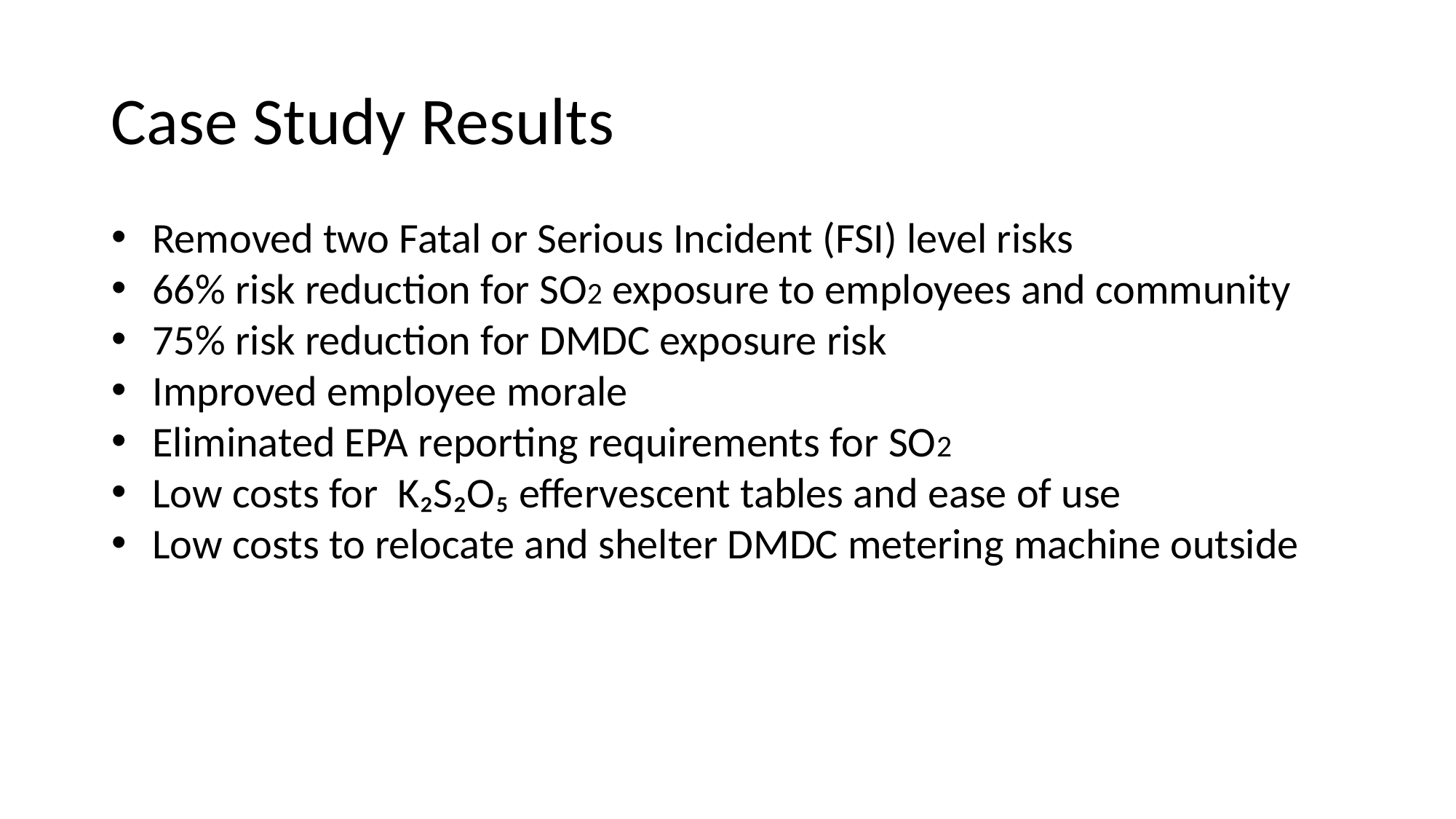

# Case Study Results
Removed two Fatal or Serious Incident (FSI) level risks
66% risk reduction for SO2 exposure to employees and community
75% risk reduction for DMDC exposure risk
Improved employee morale
Eliminated EPA reporting requirements for SO2
Low costs for  K₂S₂O₅ effervescent tables and ease of use
Low costs to relocate and shelter DMDC metering machine outside